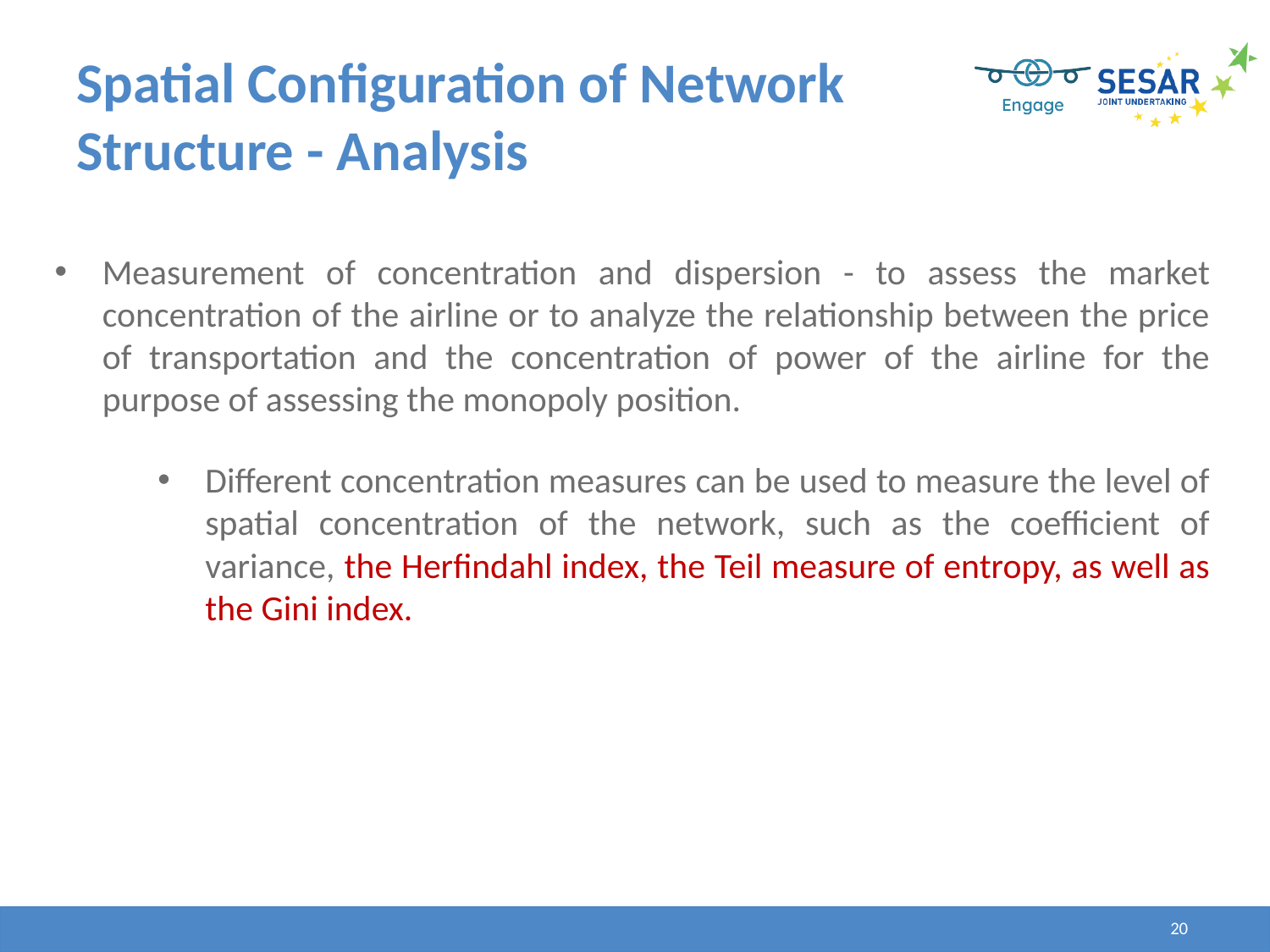

# Spatial Configuration of Network Structure - Analysis
Measurement of concentration and dispersion - to assess the market concentration of the airline or to analyze the relationship between the price of transportation and the concentration of power of the airline for the purpose of assessing the monopoly position.
Different concentration measures can be used to measure the level of spatial concentration of the network, such as the coefficient of variance, the Herfindahl index, the Teil measure of entropy, as well as the Gini index.
20